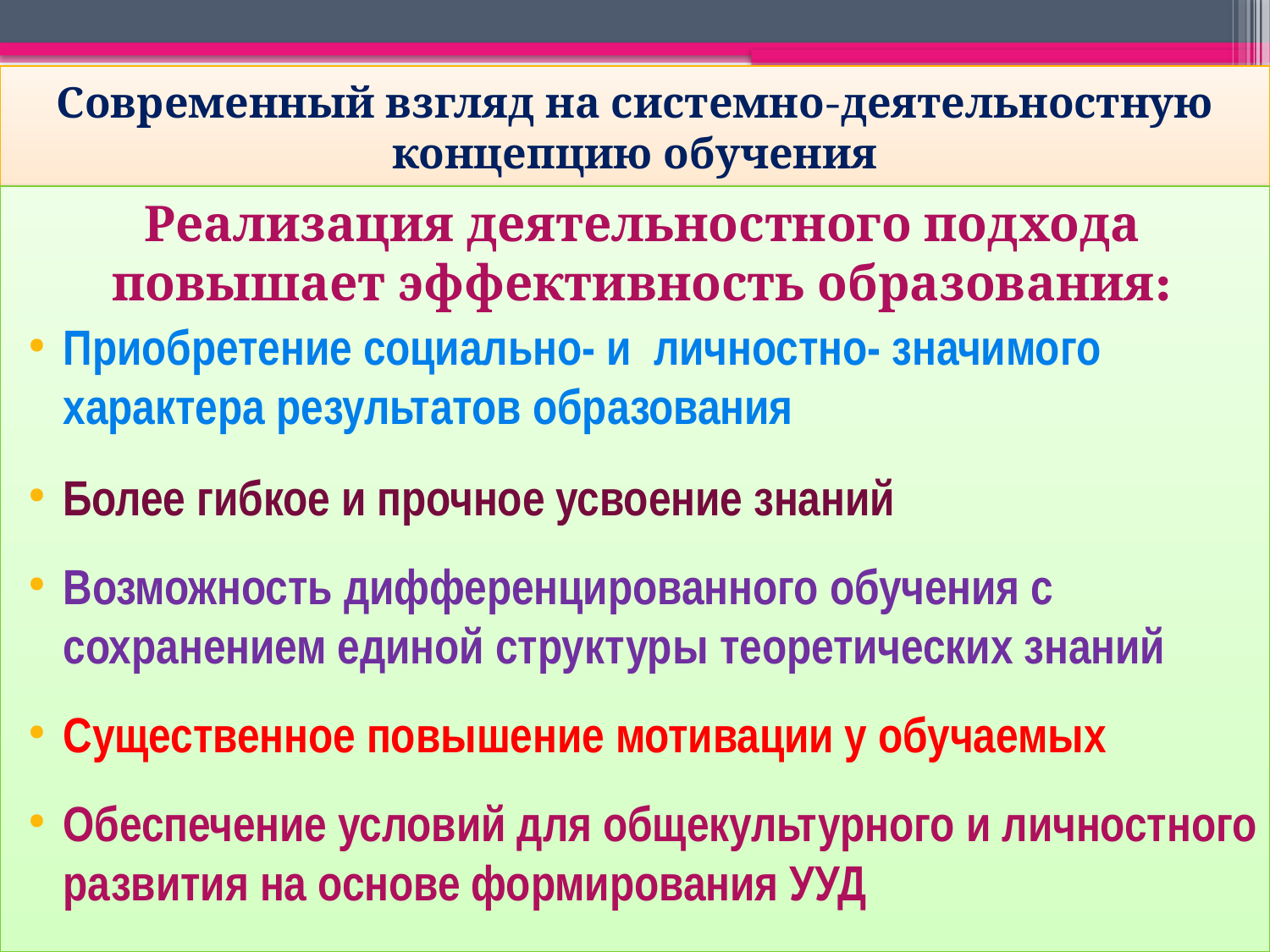

# Современный взгляд на системно-деятельностную концепцию обучения
Реализация деятельностного подхода повышает эффективность образования:
Приобретение социально- и  личностно- значимого характера результатов образования

Более гибкое и прочное усвоение знаний

Возможность дифференцированного обучения с сохранением единой структуры теоретических знаний

Существенное повышение мотивации у обучаемых

Обеспечение условий для общекультурного и личностного развития на основе формирования УУД